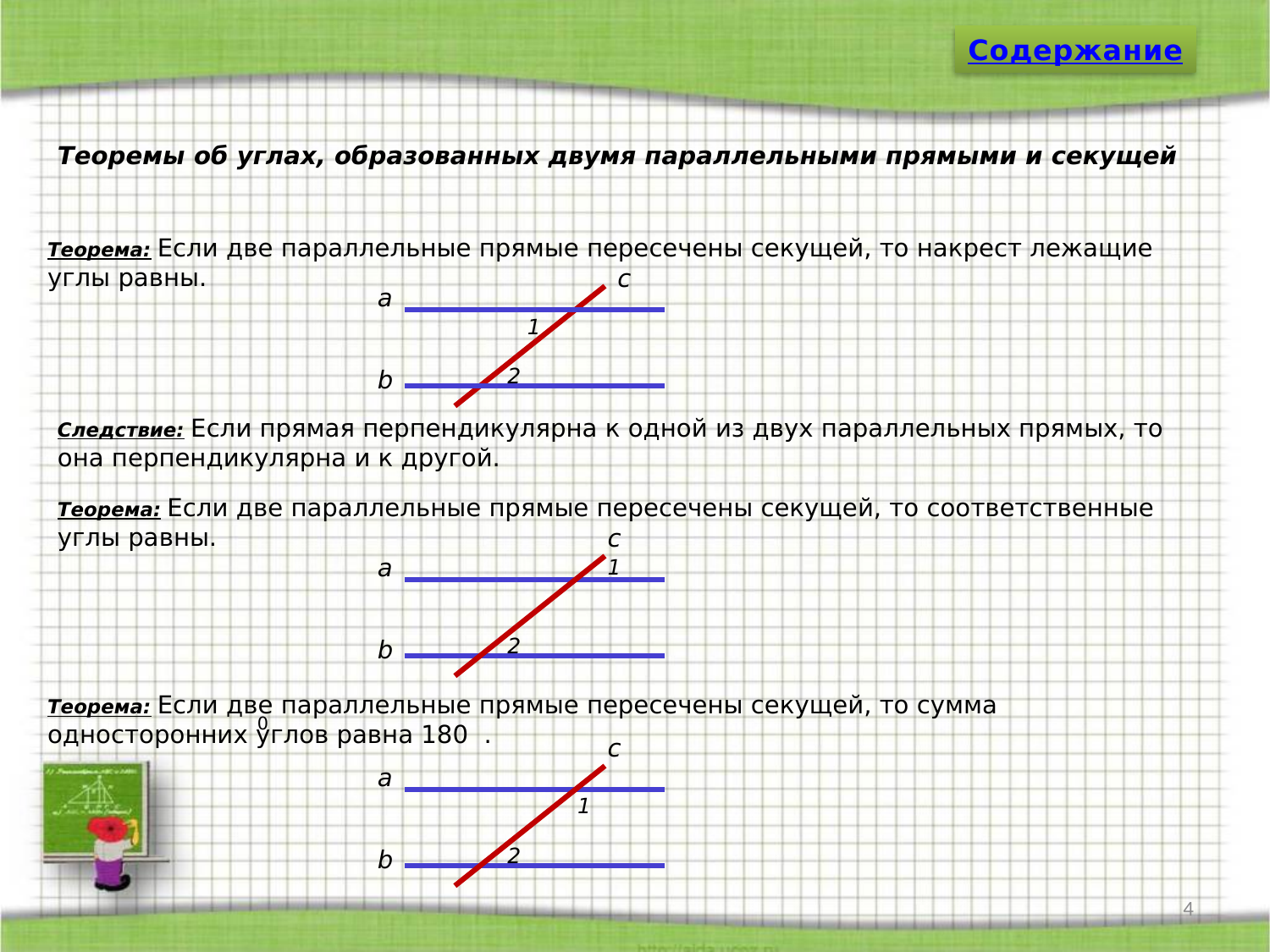

Содержание
Теоремы об углах, образованных двумя параллельными прямыми и секущей
Теорема: Если две параллельные прямые пересечены секущей, то накрест лежащие углы равны.
с
а
1
2
b
Следствие: Если прямая перпендикулярна к одной из двух параллельных прямых, то она перпендикулярна и к другой.
Теорема: Если две параллельные прямые пересечены секущей, то соответственные углы равны.
с
а
1
2
b
Теорема: Если две параллельные прямые пересечены секущей, то сумма односторонних углов равна 180  .
0
с
а
1
2
b
4